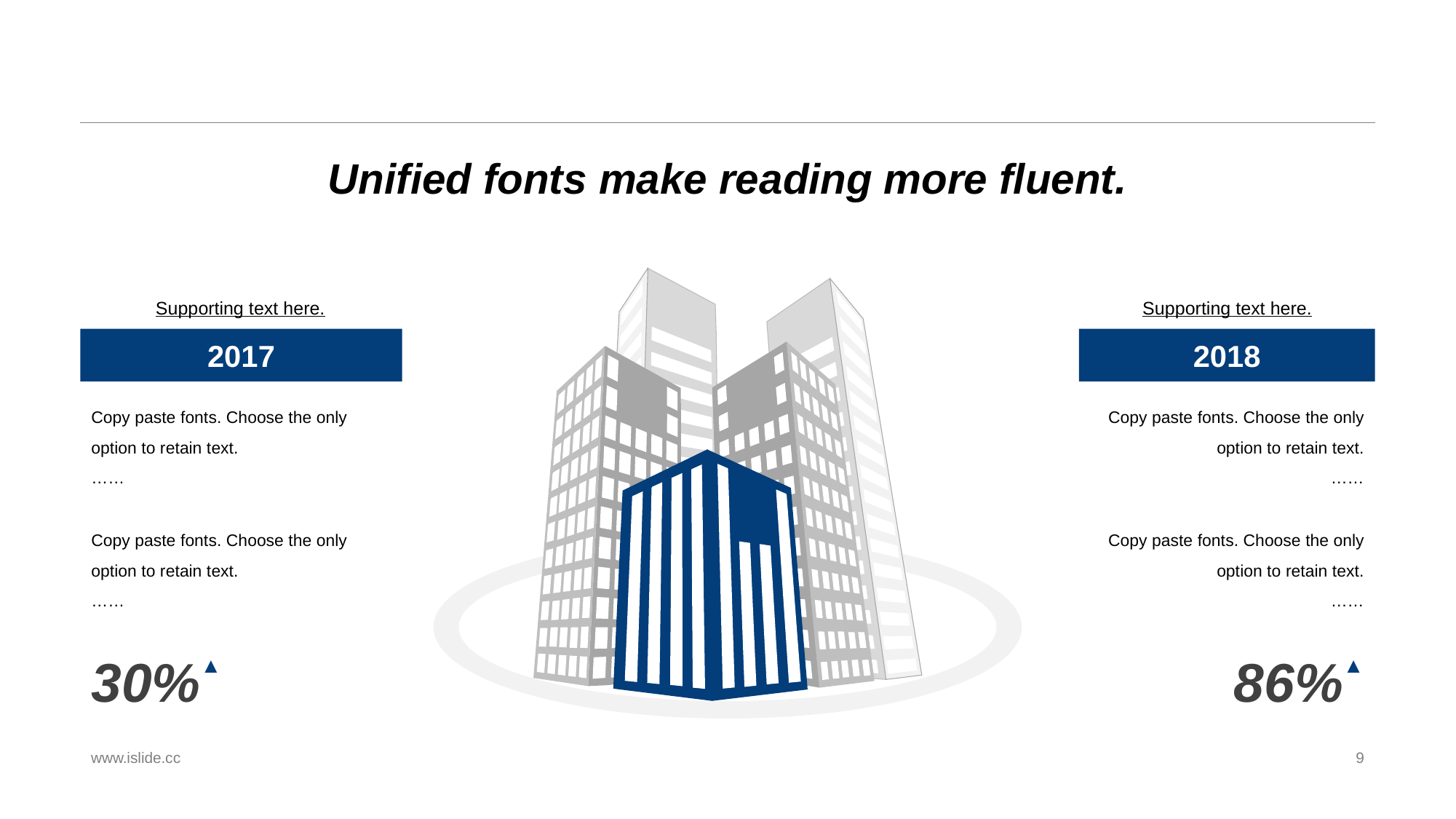

#
Unified fonts make reading more fluent.

Supporting text here.
Supporting text here.
2017
2018
Copy paste fonts. Choose the only option to retain text.
……
Copy paste fonts. Choose the only option to retain text.
……
Copy paste fonts. Choose the only option to retain text.
……
Copy paste fonts. Choose the only option to retain text.
……
30%▲
86%▲
www.islide.cc
9